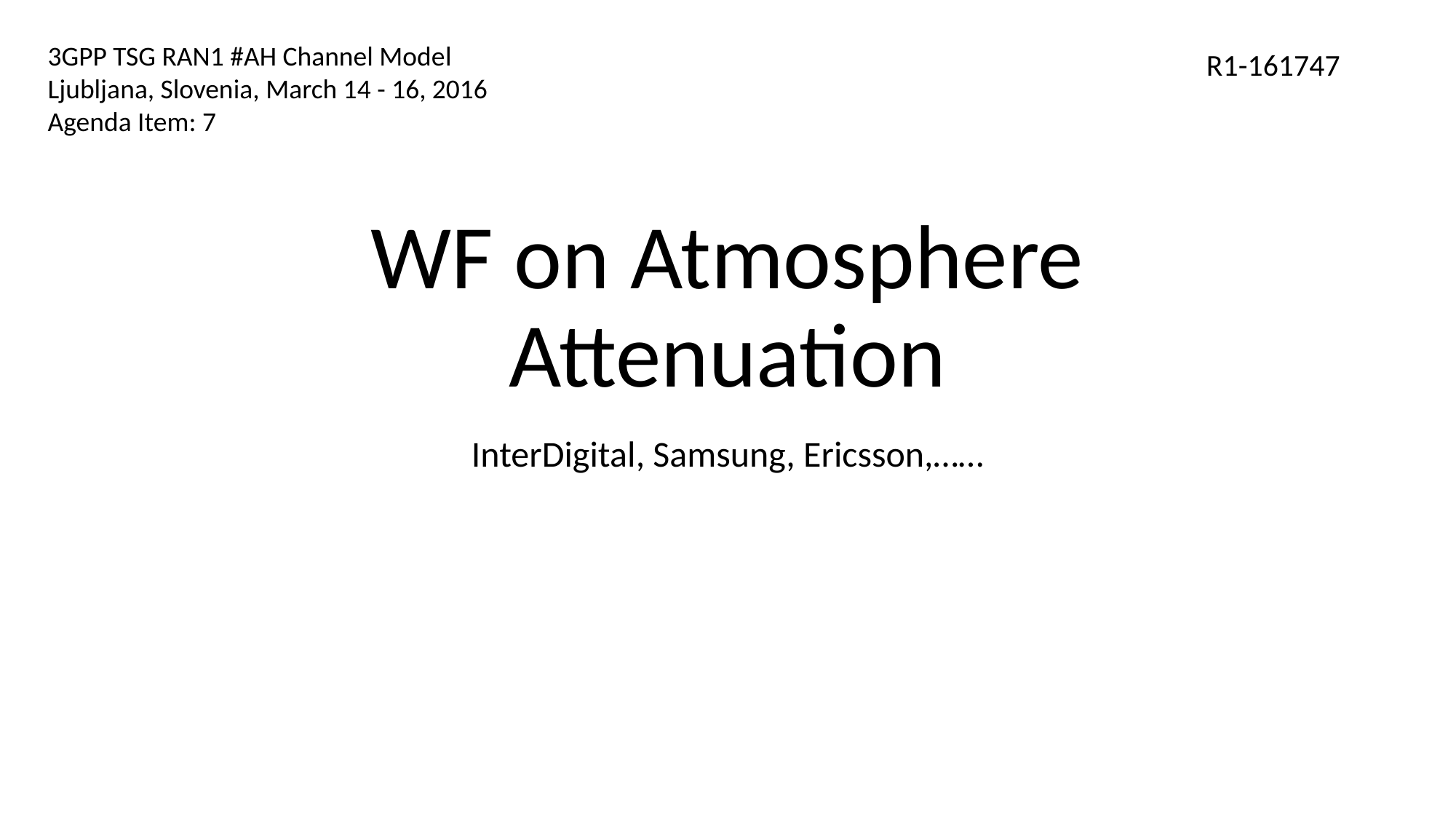

3GPP TSG RAN1 #AH Channel Model
Ljubljana, Slovenia, March 14 - 16, 2016
Agenda Item: 7
R1-161747
# WF on Atmosphere Attenuation
InterDigital, Samsung, Ericsson,……